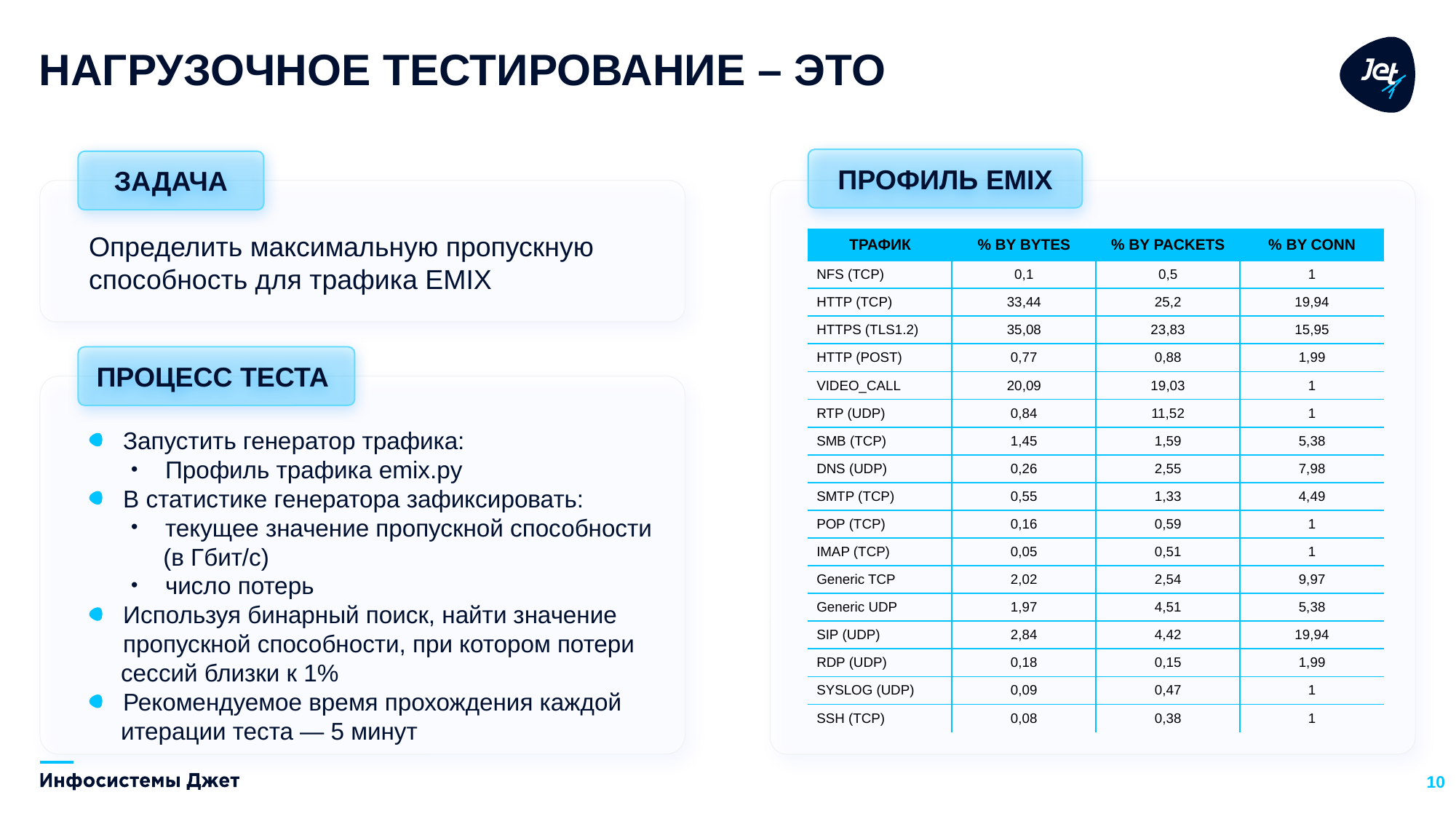

# Нагрузочное тестирование – это
ПРОФИЛЬ EMIX
ЗАДАЧА

Определить максимальную пропускную способность для трафика EMIX
| ТРАФИК | % BY BYTES | % BY PACKETS | % BY CONN |
| --- | --- | --- | --- |
| NFS (TCP) | 0,1 | 0,5 | 1 |
| HTTP (TCP) | 33,44 | 25,2 | 19,94 |
| HTTPS (TLS1.2) | 35,08 | 23,83 | 15,95 |
| HTTP (POST) | 0,77 | 0,88 | 1,99 |
| VIDEO\_CALL | 20,09 | 19,03 | 1 |
| RTP (UDP) | 0,84 | 11,52 | 1 |
| SMB (TCP) | 1,45 | 1,59 | 5,38 |
| DNS (UDP) | 0,26 | 2,55 | 7,98 |
| SMTP (TCP) | 0,55 | 1,33 | 4,49 |
| POP (TCP) | 0,16 | 0,59 | 1 |
| IMAP (TCP) | 0,05 | 0,51 | 1 |
| Generic TCP | 2,02 | 2,54 | 9,97 |
| Generic UDP | 1,97 | 4,51 | 5,38 |
| SIP (UDP) | 2,84 | 4,42 | 19,94 |
| RDP (UDP) | 0,18 | 0,15 | 1,99 |
| SYSLOG (UDP) | 0,09 | 0,47 | 1 |
| SSH (TCP) | 0,08 | 0,38 | 1 |

ПРОЦЕСС ТЕСТА

Запустить генератор трафика:
Профиль трафика emix.py
В статистике генератора зафиксировать:
текущее значение пропускной способности
(в Гбит/с)
число потерь
Используя бинарный поиск, найти значение пропускной способности, при котором потери
сессий близки к 1%
Рекомендуемое время прохождения каждой
итерации теста — 5 минут